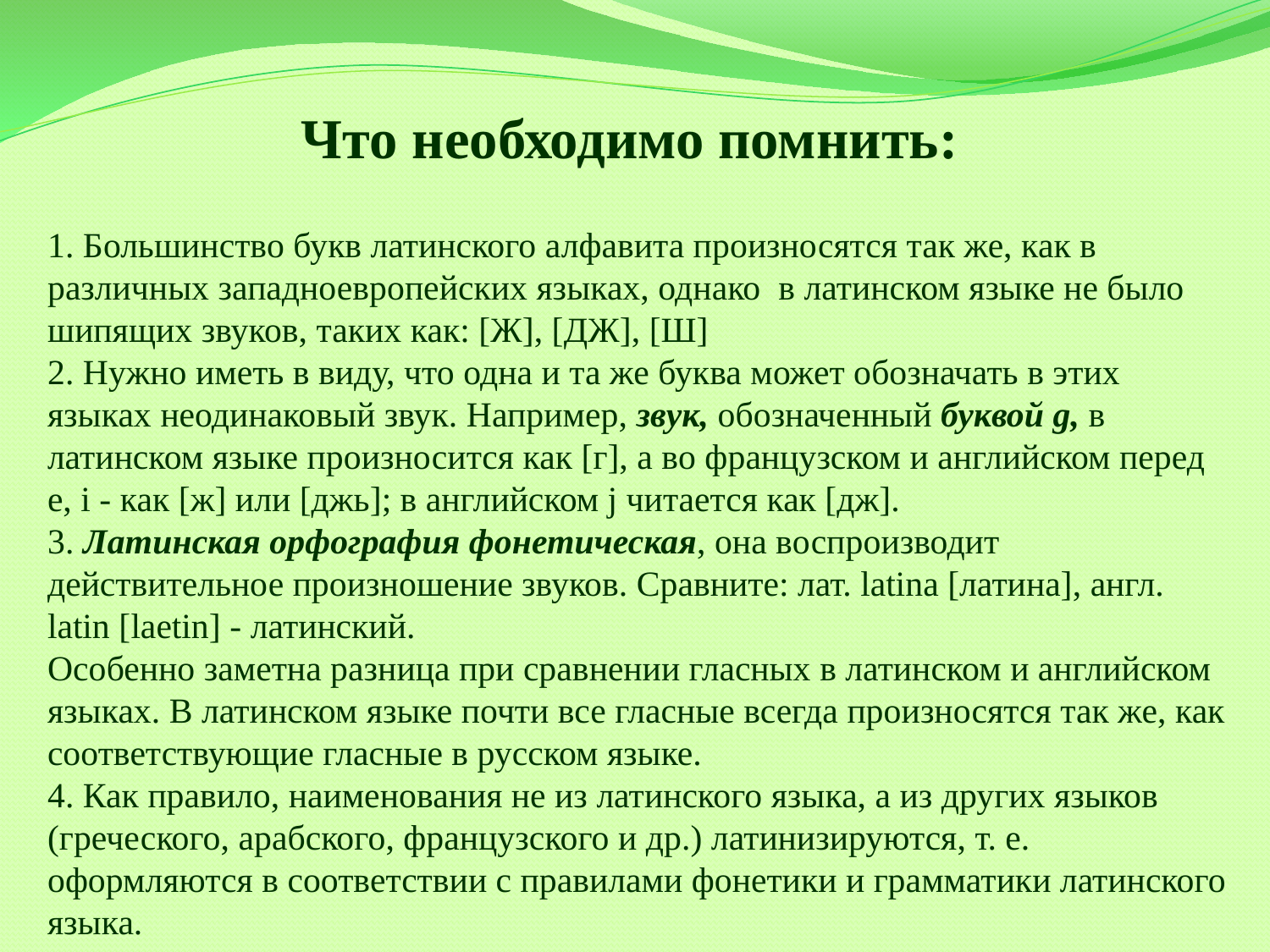

Что необходимо помнить:
1. Большинство букв латинского алфавита произносятся так же, как в различных западноевропейских языках, однако  в латинском языке не было шипящих звуков, таких как: [Ж], [ДЖ], [Ш]
2. Нужно иметь в виду, что одна и та же буква может обозначать в этих языках неодинаковый звук. Например, звук, обозначенный буквой g, в латинском языке произносится как [г], а во французском и английском перед е, i - как [ж] или [джь]; в английском j читается как [дж].
3. Латинская орфография фонетическая, она воспроизводит действительное произношение звуков. Сравните: лат. latina [латина], англ. latin [laetin] - латинский.
Особенно заметна разница при сравнении гласных в латинском и английском языках. В латинском языке почти все гласные всегда произносятся так же, как соответствующие гласные в русском языке.
4. Как правило, наименования не из латинского языка, а из других языков (греческого, арабского, французского и др.) латинизируются, т. е. оформляются в соответствии с правилами фонетики и грамматики латинского языка.